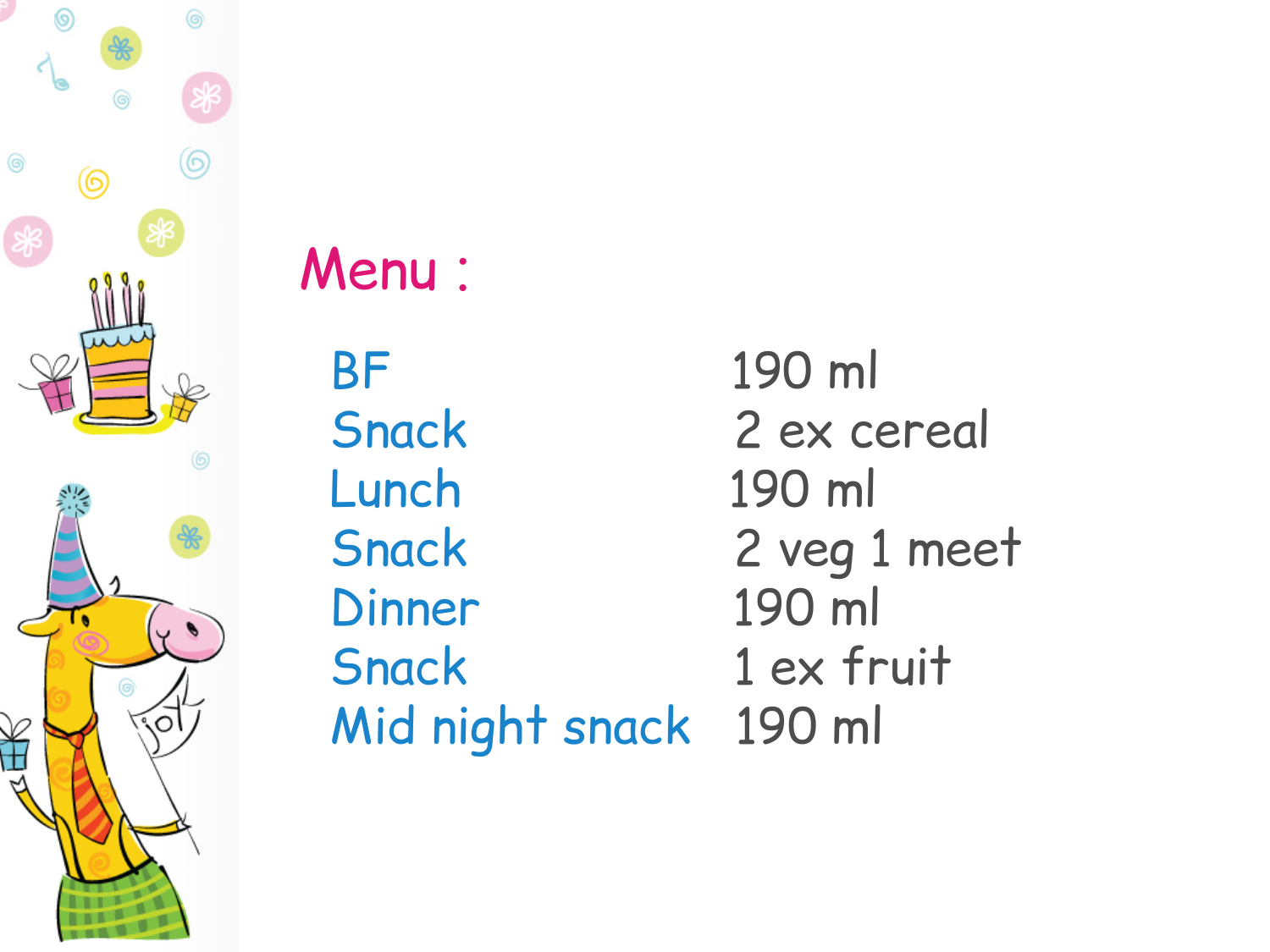

Menu :

BF                       190 ml
Snack                  2 ex cereal
Lunch                  190 ml
Snack                  2 veg 1 meet
Dinner                 190 ml
Snack                  1 ex fruit
Mid night snack   190 ml